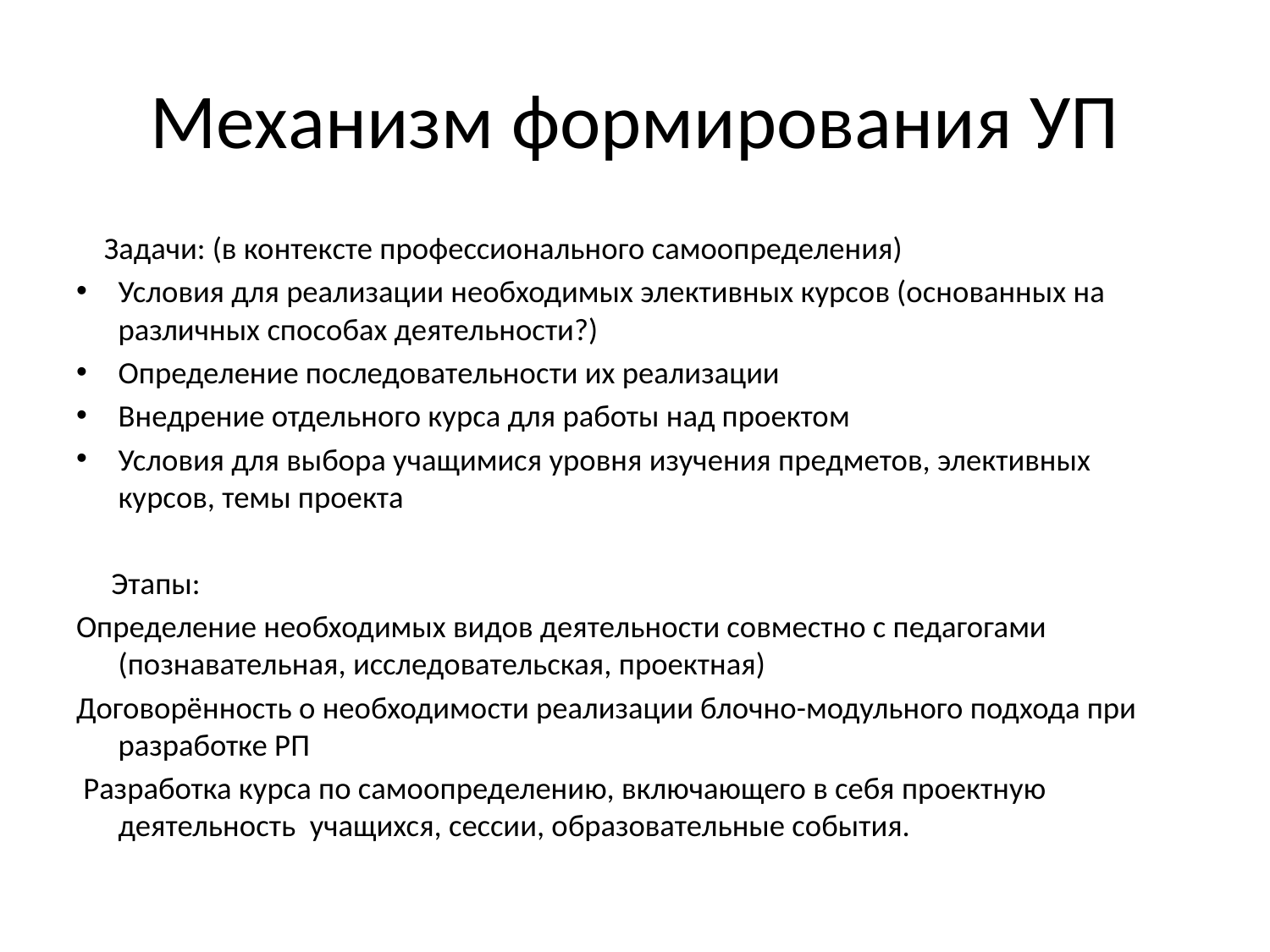

# Механизм формирования УП
    Задачи: (в контексте профессионального самоопределения)
Условия для реализации необходимых элективных курсов (основанных на различных способах деятельности?)
Определение последовательности их реализации
Внедрение отдельного курса для работы над проектом
Условия для выбора учащимися уровня изучения предметов, элективных курсов, темы проекта

     Этапы:
Определение необходимых видов деятельности совместно с педагогами (познавательная, исследовательская, проектная)
Договорённость о необходимости реализации блочно-модульного подхода при разработке РП
 Разработка курса по самоопределению, включающего в себя проектную деятельность  учащихся, сессии, образовательные события.